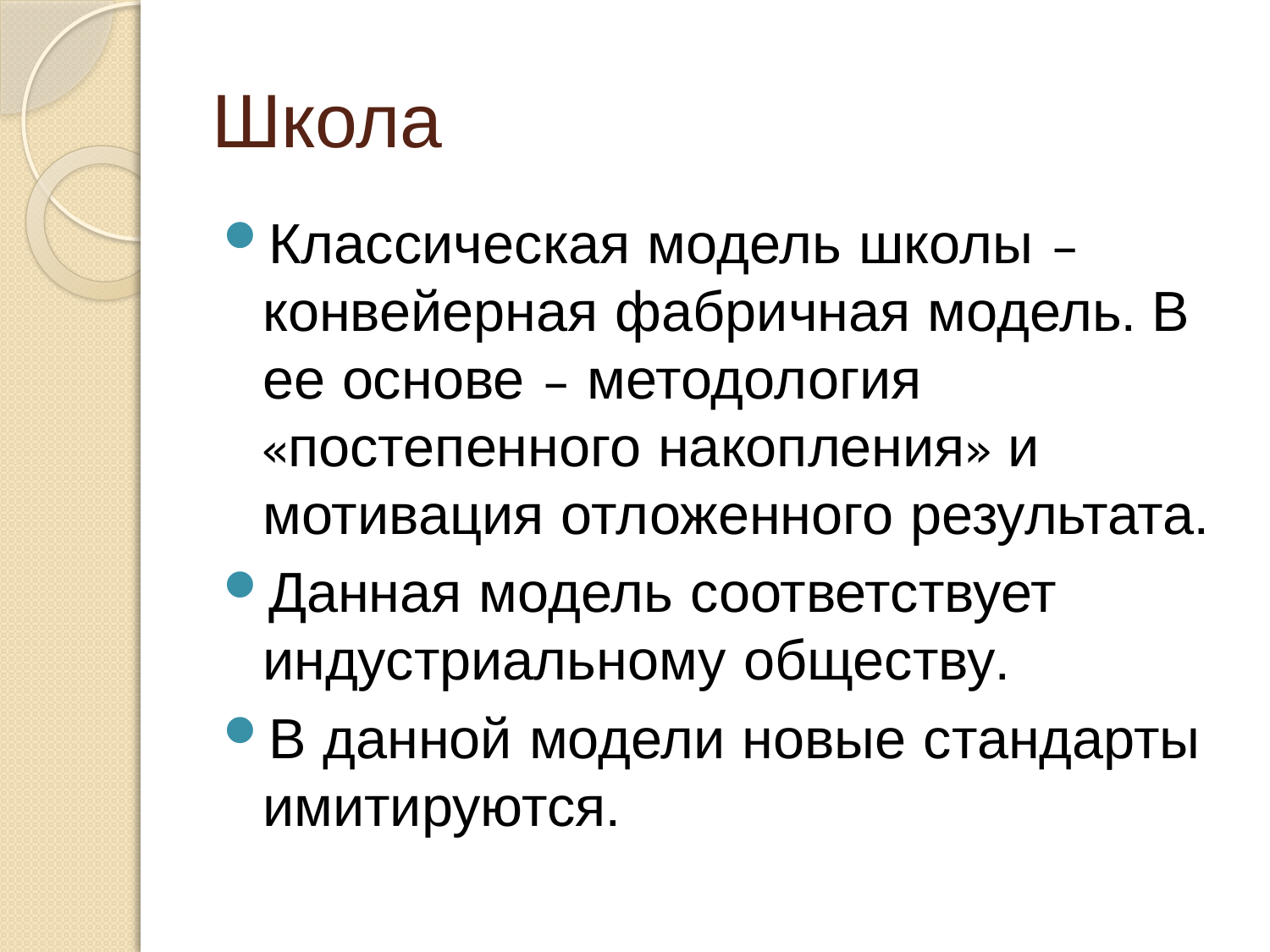

# Школа
Классическая модель школы – конвейерная фабричная модель. В ее основе – методология «постепенного накопления» и мотивация отложенного результата.
Данная модель соответствует индустриальному обществу.
В данной модели новые стандарты имитируются.